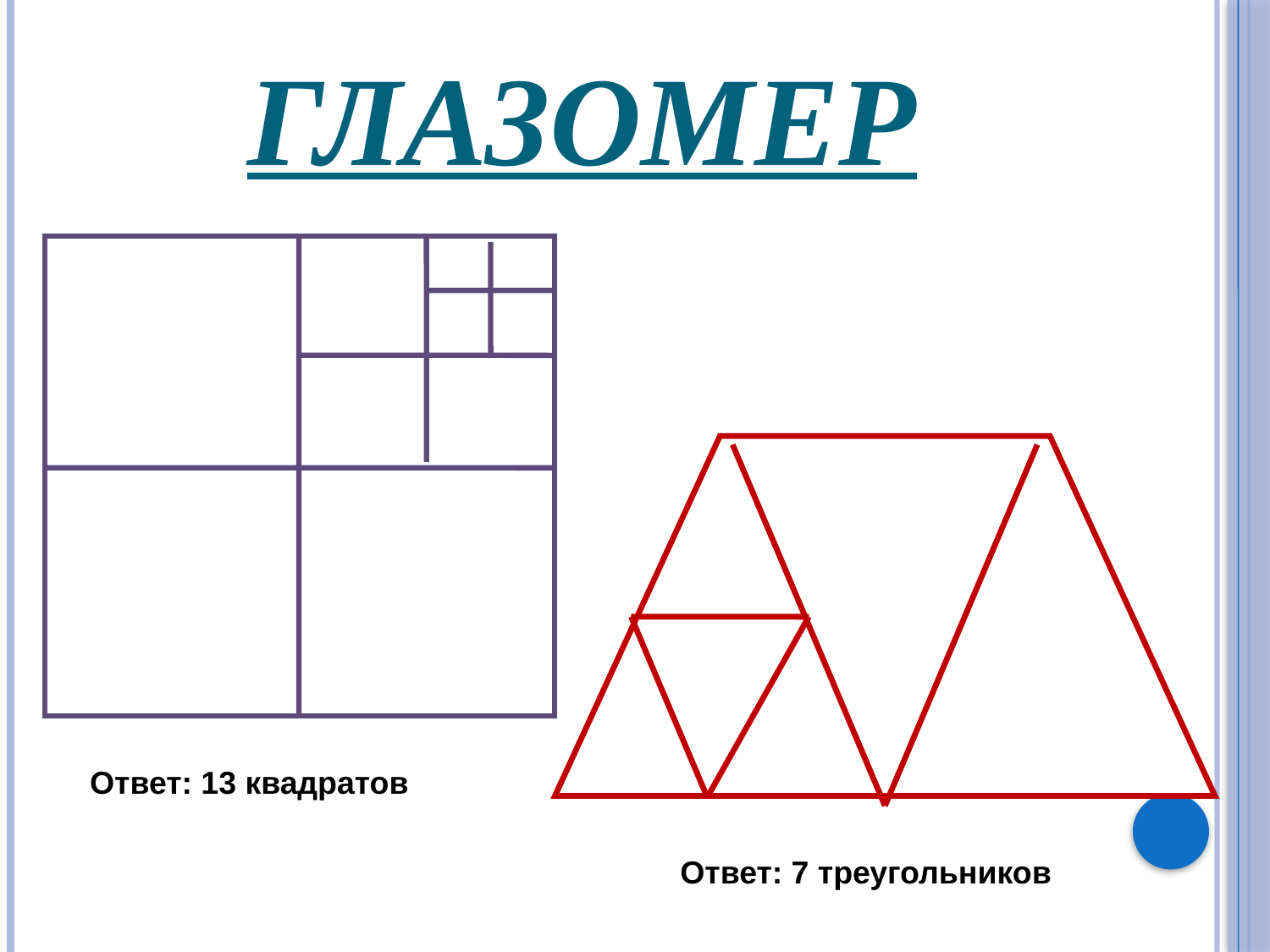

# Глазомер

Ответ: 13 квадратов
Ответ: 7 треугольников